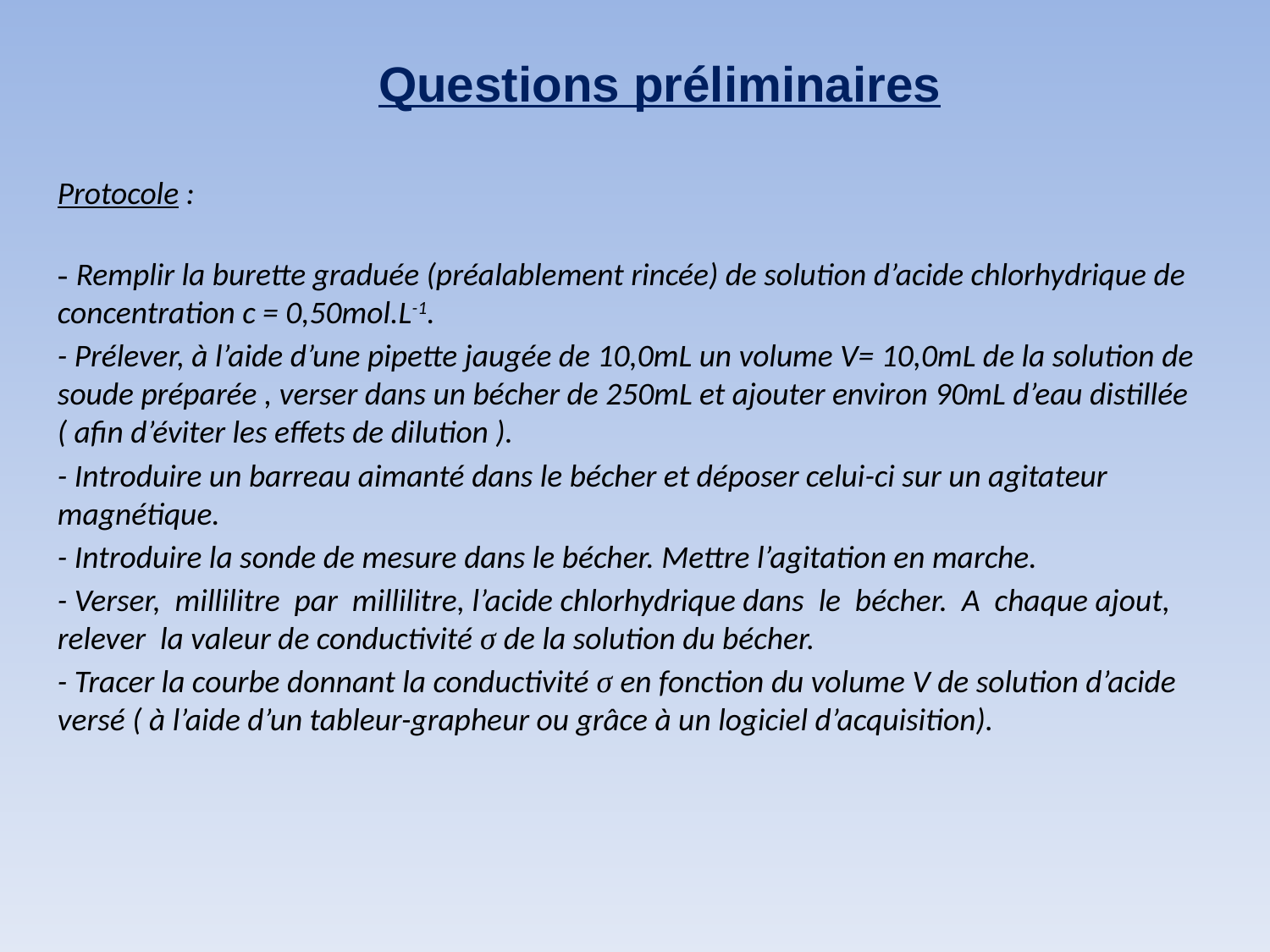

Questions préliminaires
Protocole :

- Remplir la burette graduée (préalablement rincée) de solution d’acide chlorhydrique de concentration c = 0,50mol.L-1.
- Prélever, à l’aide d’une pipette jaugée de 10,0mL un volume V= 10,0mL de la solution de soude préparée , verser dans un bécher de 250mL et ajouter environ 90mL d’eau distillée ( afin d’éviter les effets de dilution ).
- Introduire un barreau aimanté dans le bécher et déposer celui-ci sur un agitateur magnétique.
- Introduire la sonde de mesure dans le bécher. Mettre l’agitation en marche.
- Verser,  millilitre  par  millilitre, l’acide chlorhydrique dans  le  bécher.  A  chaque ajout,  relever  la valeur de conductivité σ de la solution du bécher.
- Tracer la courbe donnant la conductivité σ en fonction du volume V de solution d’acide versé ( à l’aide d’un tableur-grapheur ou grâce à un logiciel d’acquisition).